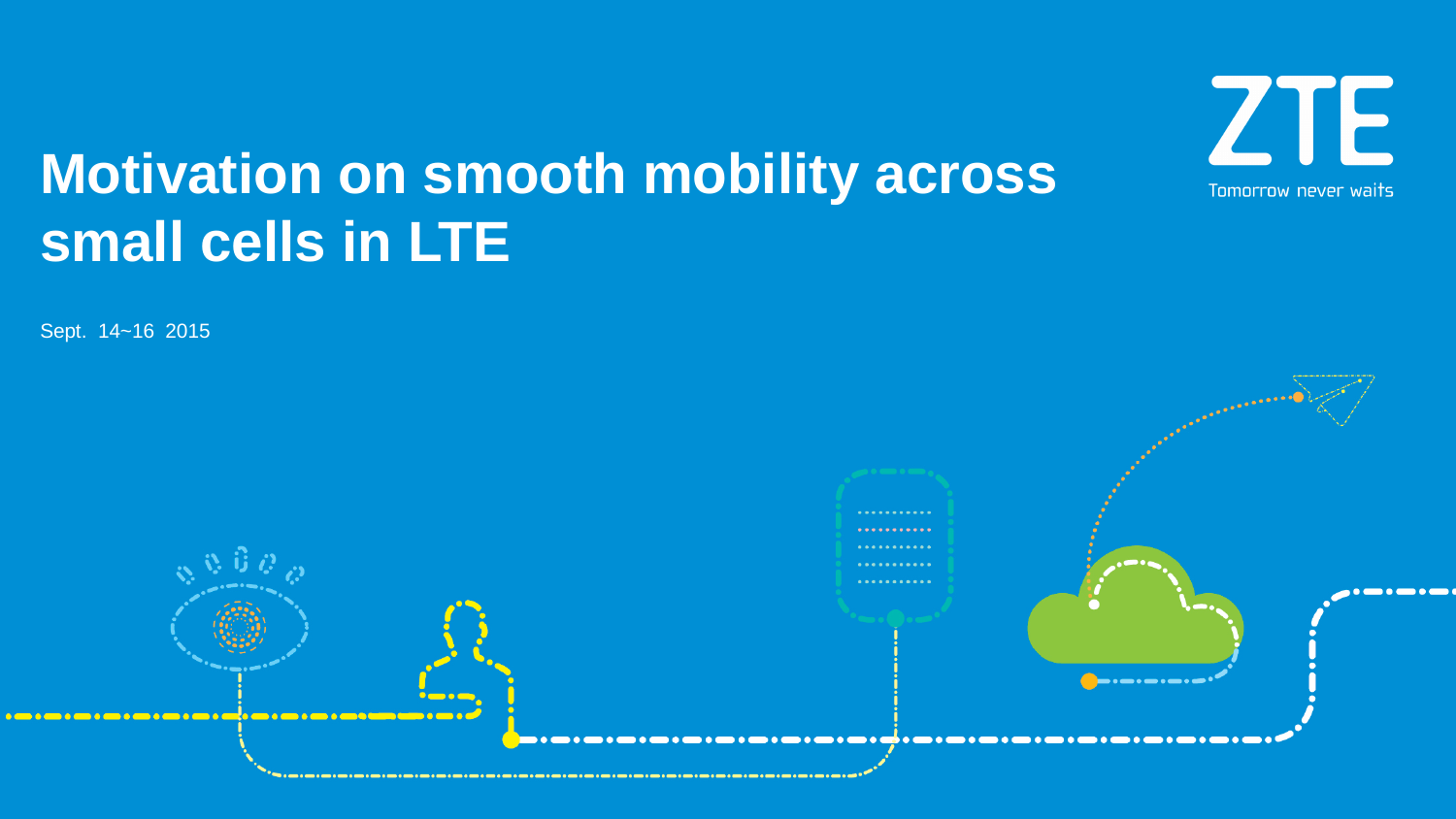

# Motivation on smooth mobility across small cells in LTE
Sept.  14~16  2015